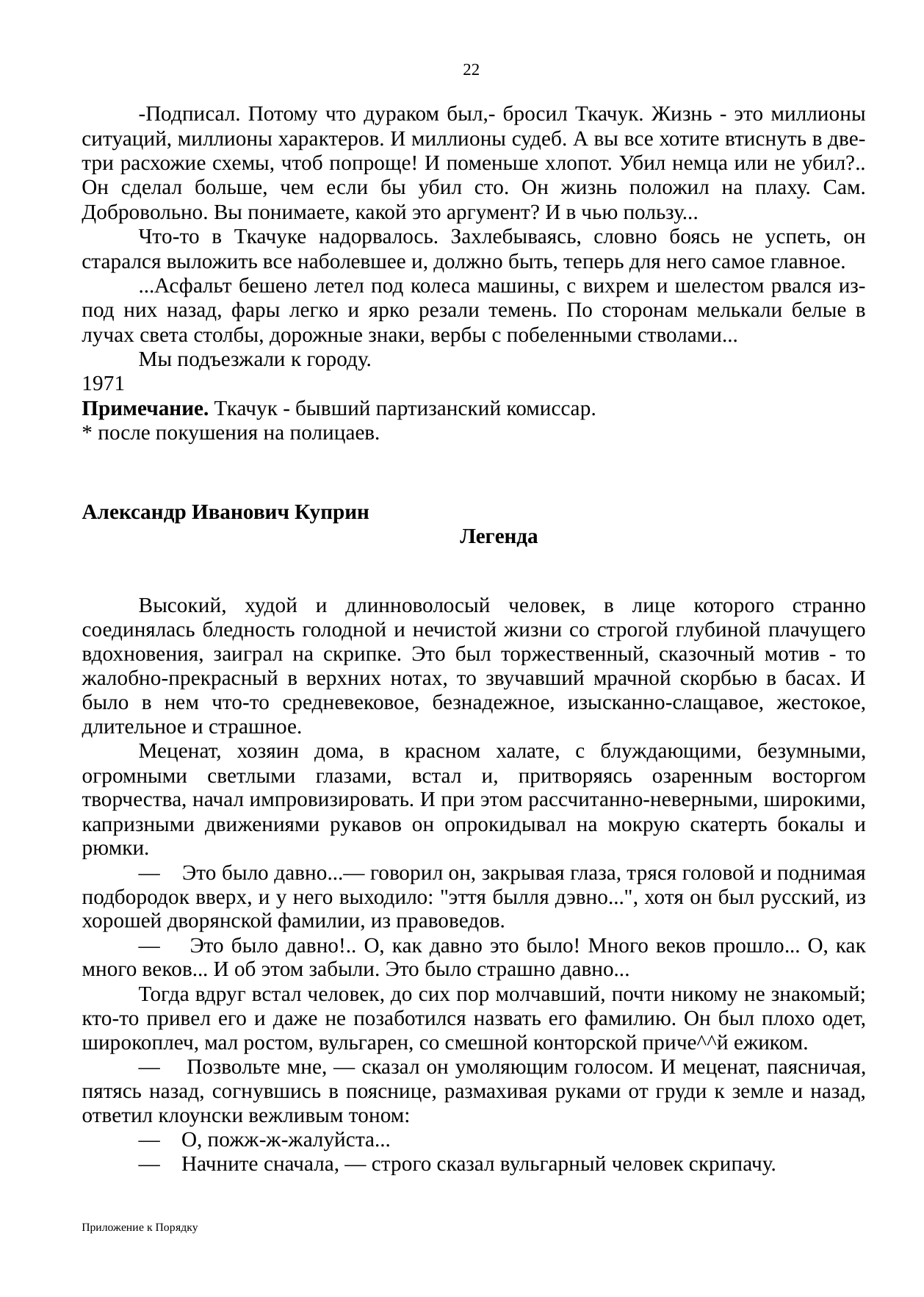

22
-Подписал. Потому что дураком был,- бросил Ткачук. Жизнь - это миллионы ситуаций, миллионы характеров. И миллионы судеб. А вы все хотите втиснуть в две-три расхожие схемы, чтоб попроще! И поменьше хлопот. Убил немца или не убил?.. Он сделал больше, чем если бы убил сто. Он жизнь положил на плаху. Сам. Добровольно. Вы понимаете, какой это аргумент? И в чью пользу...
Что-то в Ткачуке надорвалось. Захлебываясь, словно боясь не успеть, он старался выложить все наболевшее и, должно быть, теперь для него самое главное.
...Асфальт бешено летел под колеса машины, с вихрем и шелестом рвался из-под них назад, фары легко и ярко резали темень. По сторонам мелькали белые в лучах света столбы, дорожные знаки, вербы с побеленными стволами...
Мы подъезжали к городу.
1971
Примечание. Ткачук - бывший партизанский комиссар.
* после покушения на полицаев.
Александр Иванович Куприн
Легенда
Высокий, худой и длинноволосый человек, в лице которого странно соединялась бледность голодной и нечистой жизни со строгой глубиной плачущего вдохновения, заиграл на скрипке. Это был торжественный, сказочный мотив - то жалобно-прекрасный в верхних нотах, то звучавший мрачной скорбью в басах. И было в нем что-то средневековое, безнадежное, изысканно-слащавое, жестокое, длительное и страшное.
Меценат, хозяин дома, в красном халате, с блуждающими, безумными, огромными светлыми глазами, встал и, притворяясь озаренным восторгом творчества, начал импровизировать. И при этом рассчитанно-неверными, широкими, капризными движениями рукавов он опрокидывал на мокрую скатерть бокалы и рюмки.
—    Это было давно...— говорил он, закрывая глаза, тряся головой и поднимая подбородок вверх, и у него выходило: "эття былля дэвно...", хотя он был русский, из хорошей дворянской фамилии, из правоведов.
—    Это было давно!.. О, как давно это было! Много веков прошло... О, как много веков... И об этом забыли. Это было страшно давно...
Тогда вдруг встал человек, до сих пор молчавший, почти никому не знакомый; кто-то привел его и даже не позаботился назвать его фамилию. Он был плохо одет, широкоплеч, мал ростом, вульгарен, со смешной конторской приче^^й ежиком.
—    Позвольте мне, — сказал он умоляющим голосом. И меценат, паясничая, пятясь назад, согнувшись в пояснице, размахивая руками от груди к земле и назад, ответил клоунски вежливым тоном:
—    О, пожж-ж-жалуйста...
—    Начните сначала, — строго сказал вульгарный человек скрипачу.
Приложение к Порядку